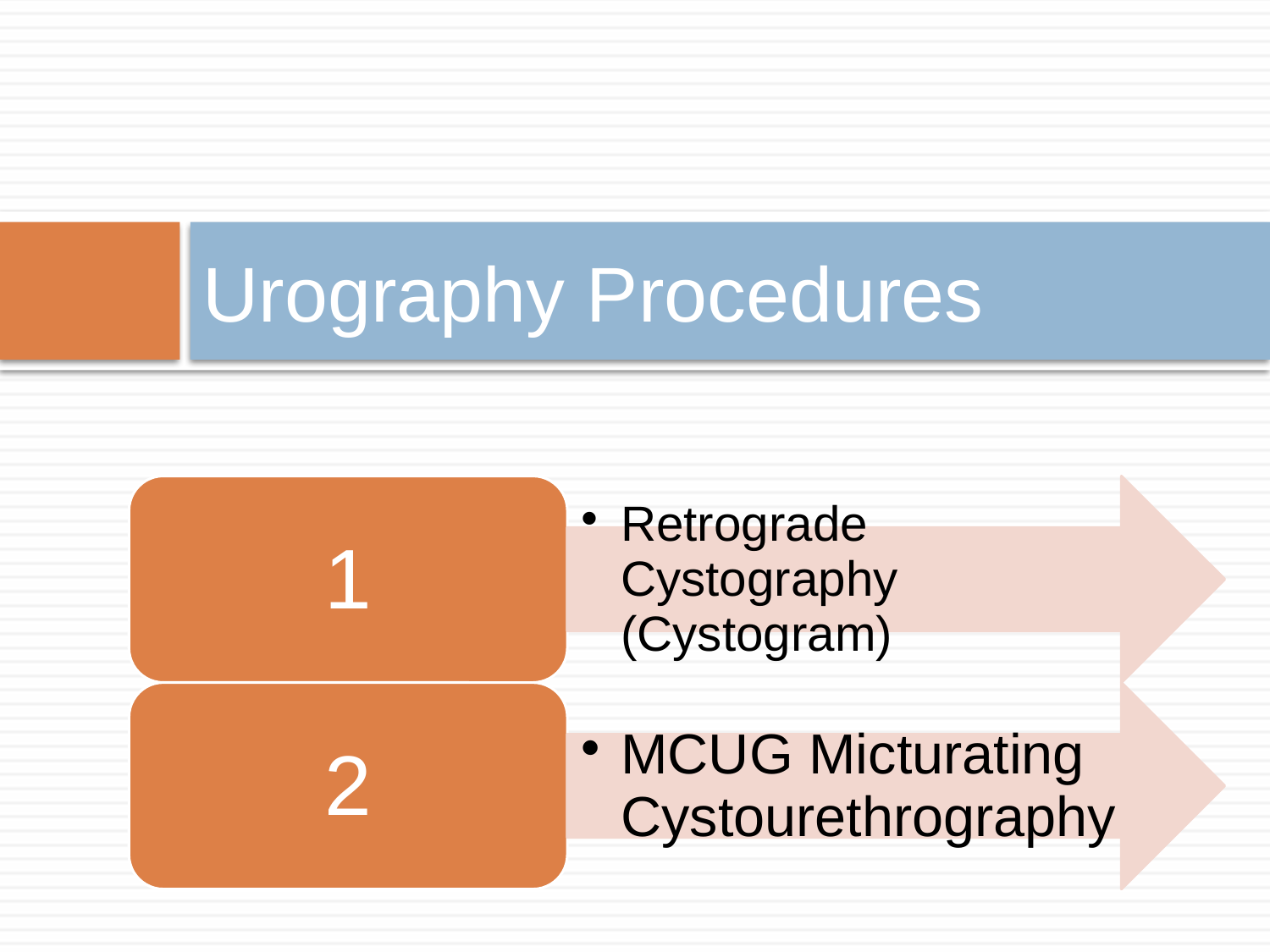

# Urography Procedures

1
Retrograde Cystography (Cystogram)
2
MCUG Micturating Cystourethrography